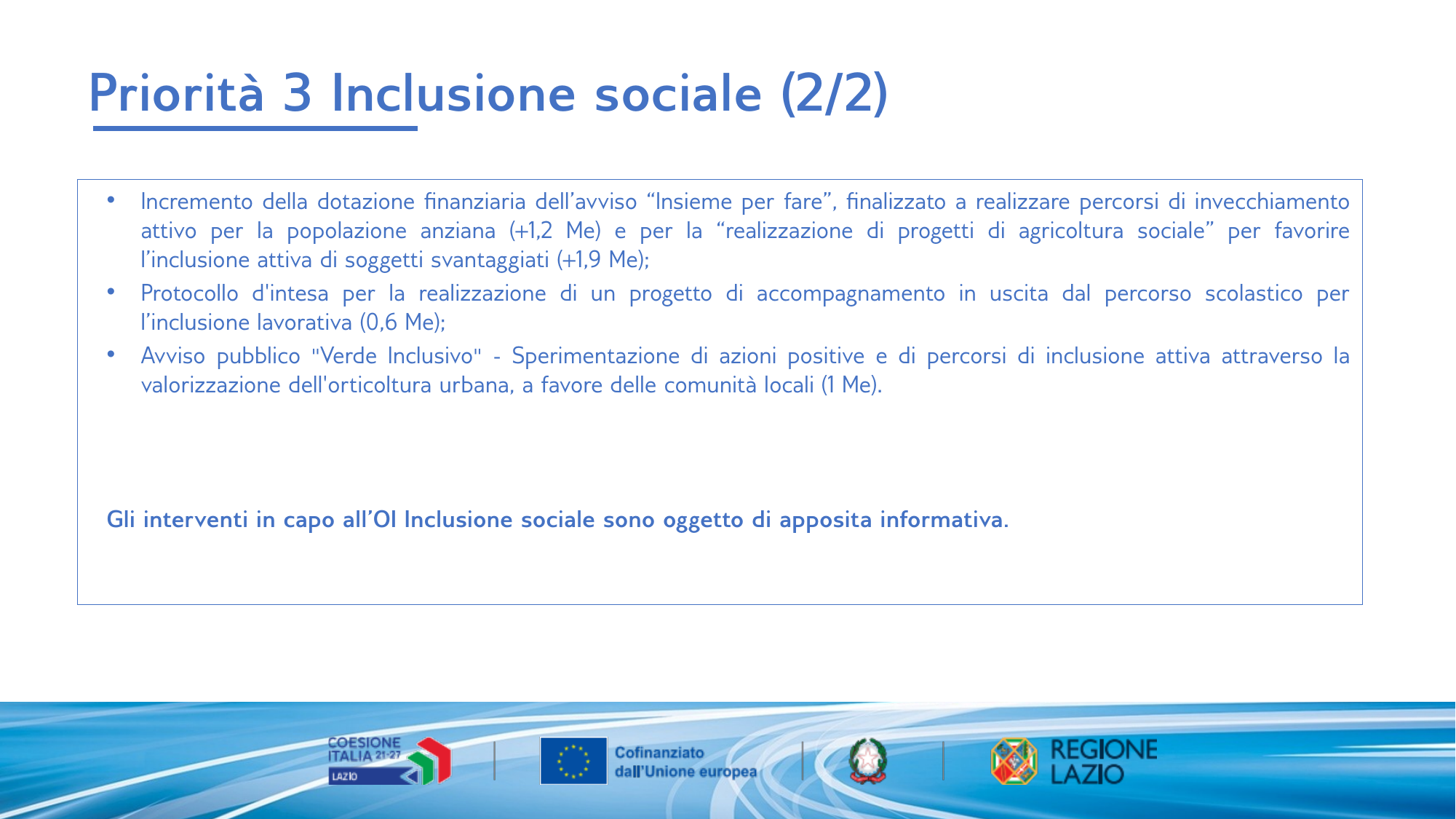

Priorità 3 Inclusione sociale (2/2)
Incremento della dotazione finanziaria dell’avviso “Insieme per fare”, finalizzato a realizzare percorsi di invecchiamento attivo per la popolazione anziana (+1,2 Me) e per la “realizzazione di progetti di agricoltura sociale” per favorire l’inclusione attiva di soggetti svantaggiati (+1,9 Me);
Protocollo d'intesa per la realizzazione di un progetto di accompagnamento in uscita dal percorso scolastico per l’inclusione lavorativa (0,6 Me);
Avviso pubblico "Verde Inclusivo" - Sperimentazione di azioni positive e di percorsi di inclusione attiva attraverso la valorizzazione dell'orticoltura urbana, a favore delle comunità locali (1 Me).

Gli interventi in capo all’OI Inclusione sociale sono oggetto di apposita informativa.